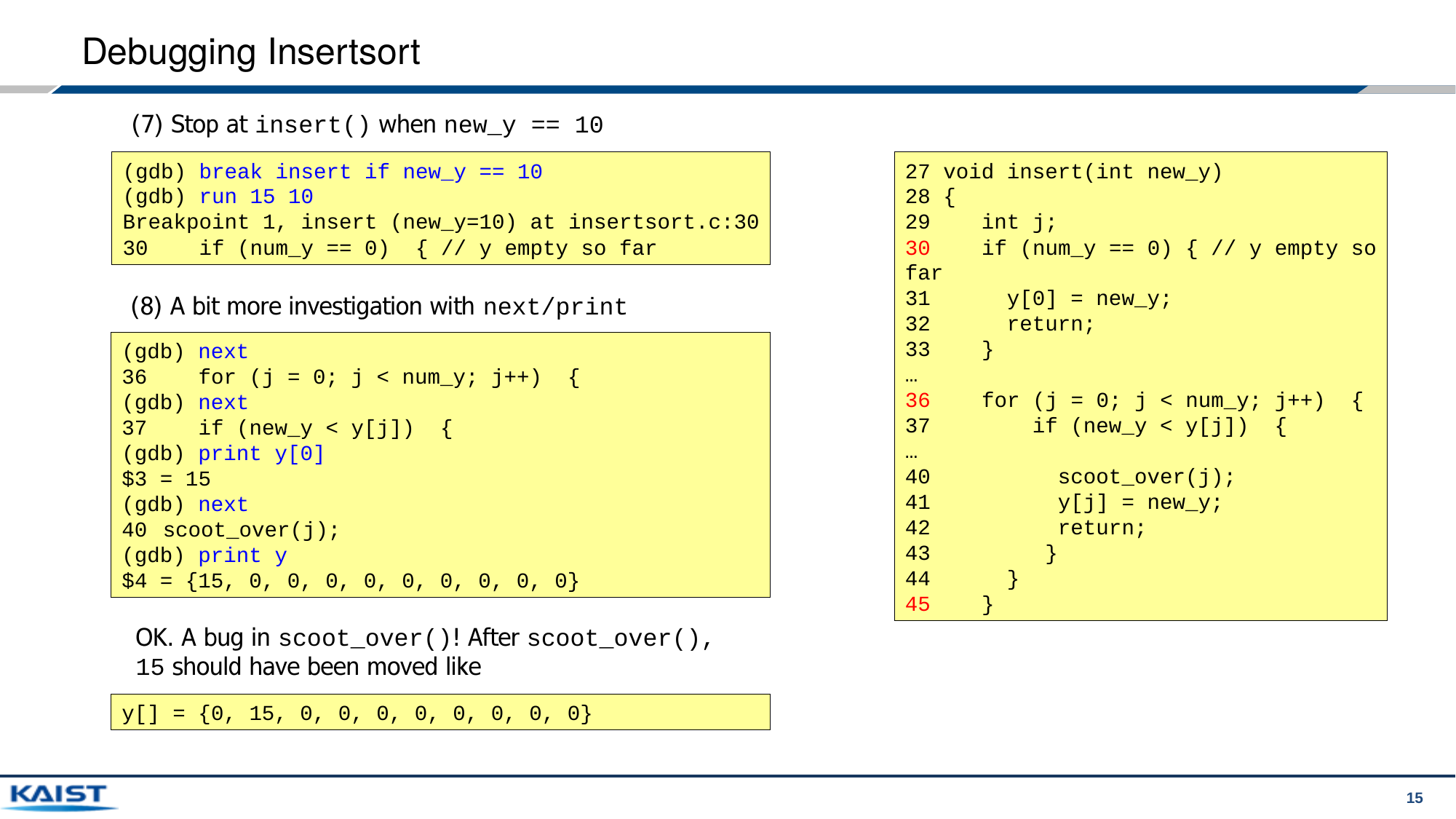

# Debugging Insertsort
(7) Stop at insert() when new_y == 10
(gdb) break insert if new_y == 10
(gdb) run 15 10
Breakpoint 1, insert (new_y=10) at insertsort.c:30
30    if (num_y == 0)  { // y empty so far
27 void insert(int new_y)
28 {
29    int j;
30    if (num_y == 0) { // y empty so far
31      y[0] = new_y;
32      return;
33    }
…
36    for (j = 0; j < num_y; j++)  {
37        if (new_y < y[j])  {
…
40          scoot_over(j);
41          y[j] = new_y;
42          return;
43         }
44      }
45    }
(8) A bit more investigation with next/print
(gdb) next
36    for (j = 0; j < num_y; j++)  {
(gdb) next
37    if (new_y < y[j])  {
(gdb) print y[0]
$3 = 15
(gdb) next
scoot_over(j);
(gdb) print y
$4 = {15, 0, 0, 0, 0, 0, 0, 0, 0, 0}
OK. A bug in scoot_over()! After scoot_over(),
15 should have been moved like
y[] = {0, 15, 0, 0, 0, 0, 0, 0, 0, 0}